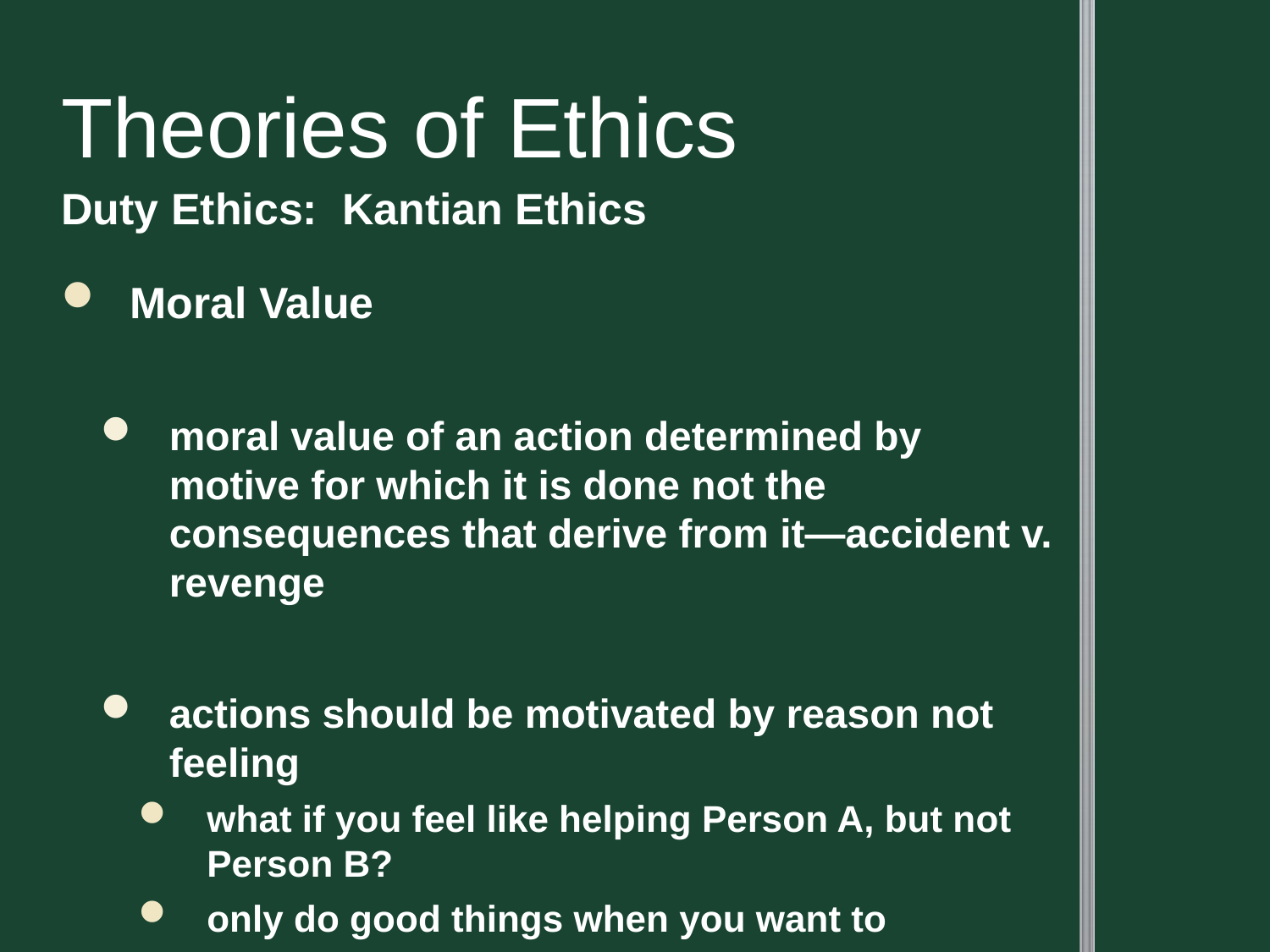

# Theories of Ethics
Duty Ethics:  Kantian Ethics
Moral Value

moral value of an action determined by motive for which it is done not the consequences that derive from it—accident v. revenge

actions should be motivated by reason not feeling
what if you feel like helping Person A, but not Person B?
only do good things when you want to